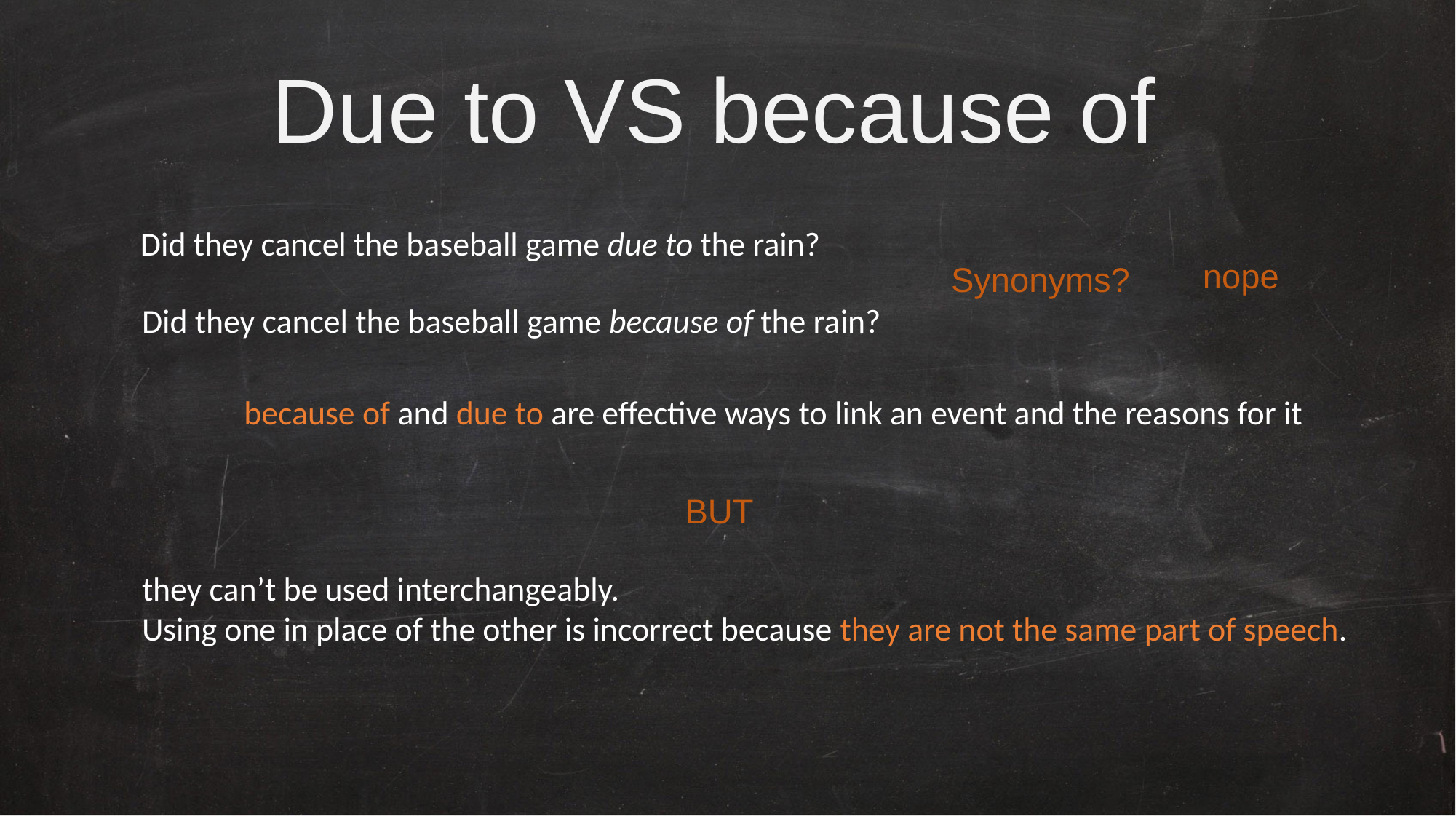

# Due to VS because of
Did they cancel the baseball game due to the rain?
nope
Synonyms?
Did they cancel the baseball game because of the rain?
because of and due to are effective ways to link an event and the reasons for it
BUT
they can’t be used interchangeably.
Using one in place of the other is incorrect because they are not the same part of speech.